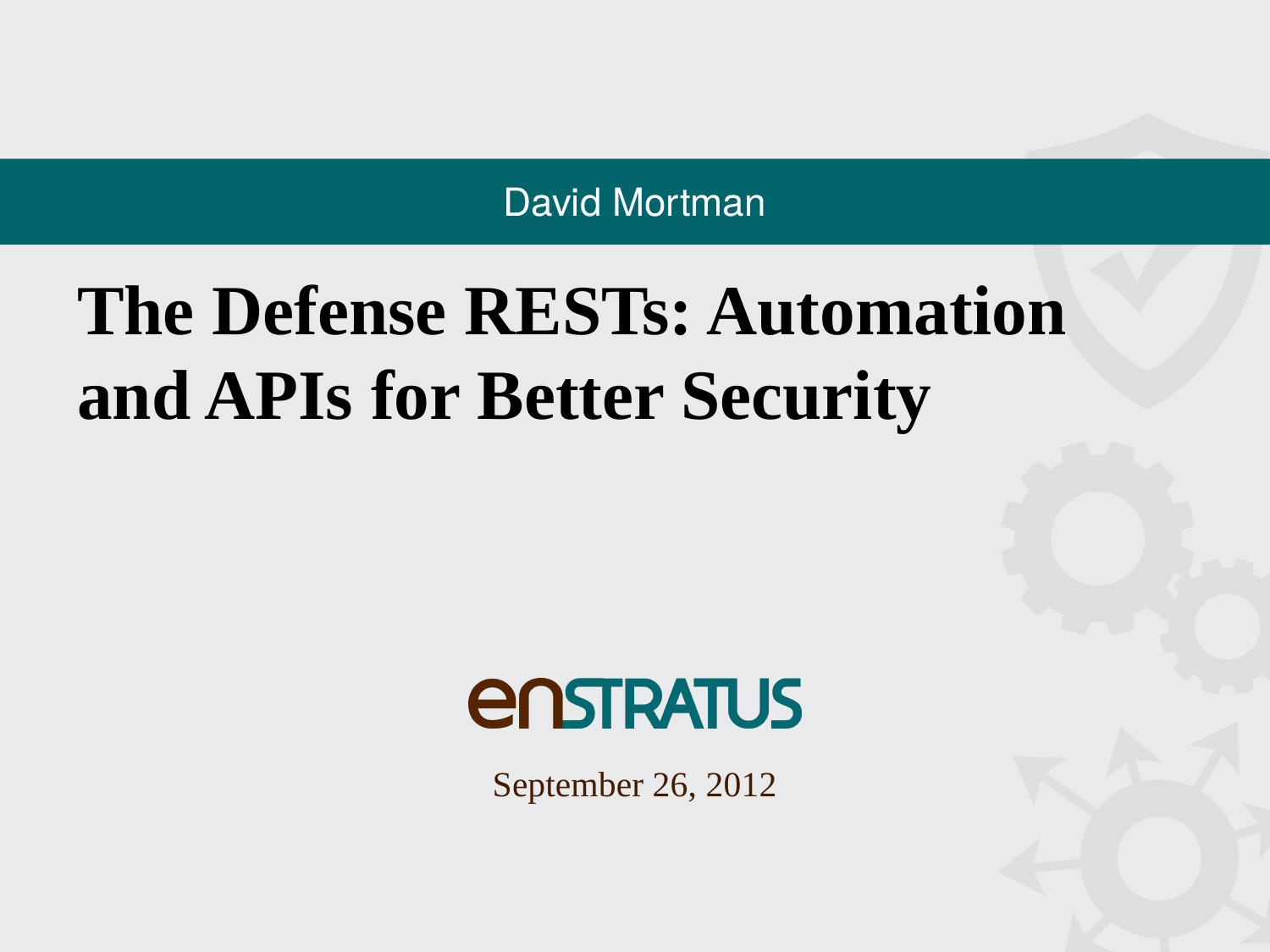

David Mortman

The Defense RESTs: Automation and APIs for Better Security
September 26, 2012